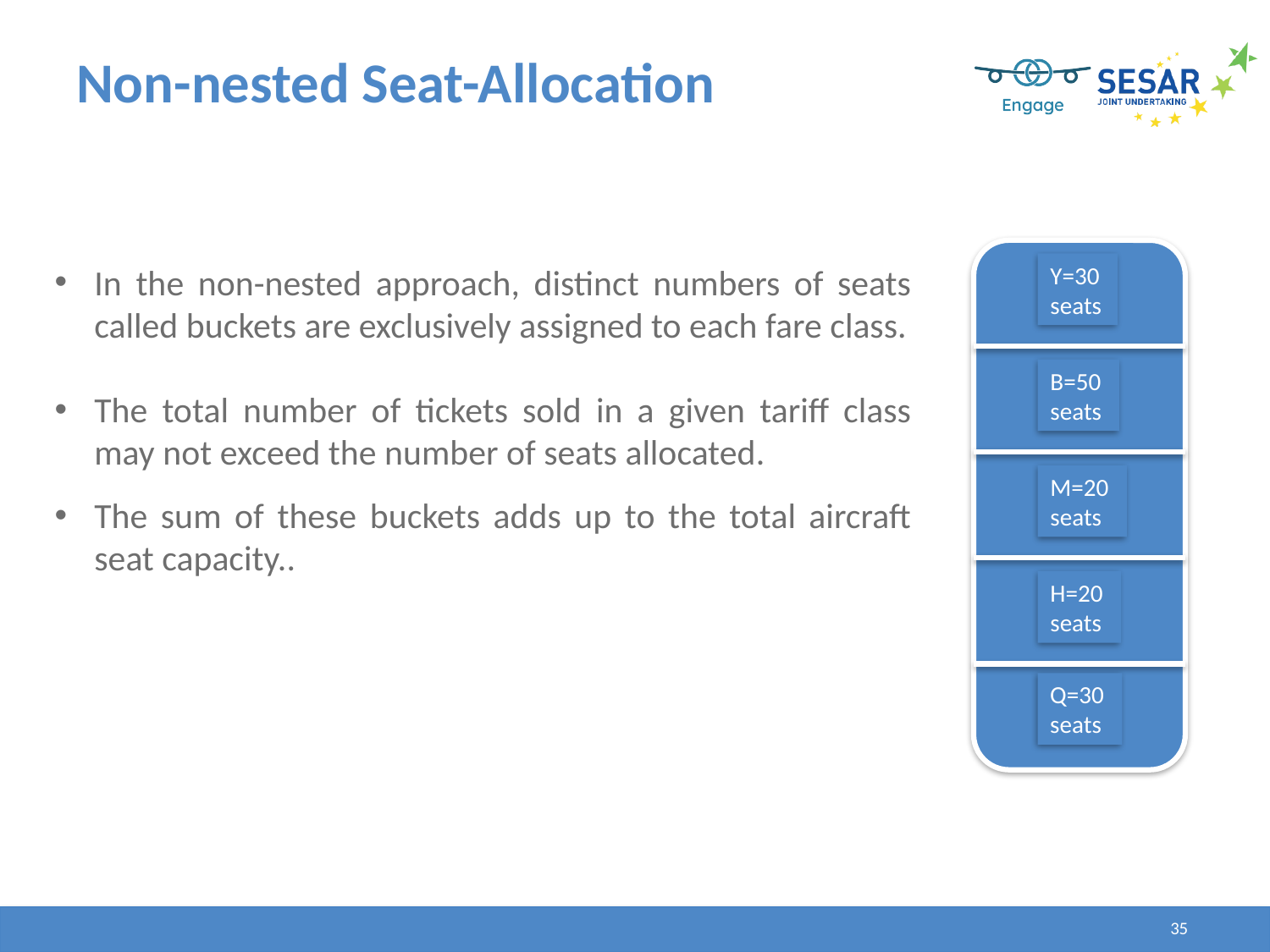

# Non-nested Seat-Allocation

Y=30
seats
B=50
seats
M=20
seats
H=20
seats
Q=30
seats
In the non-nested approach, distinct numbers of seats called buckets are exclusively assigned to each fare class.
The total number of tickets sold in a given tariff class may not exceed the number of seats allocated.
The sum of these buckets adds up to the total aircraft seat capacity..
35